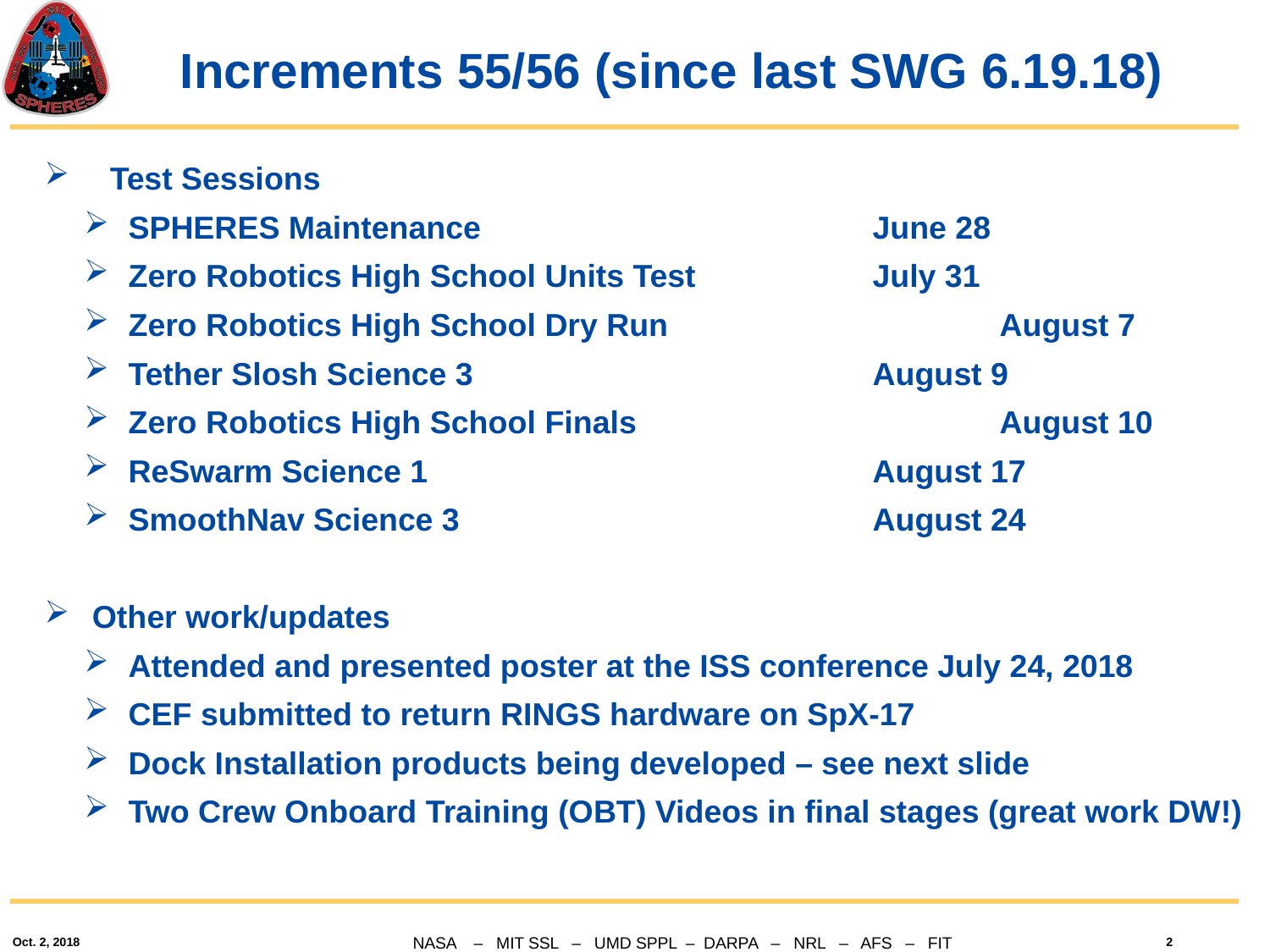

# Increments 55/56 (since last SWG 6.19.18)

  Test Sessions
  SPHERES Maintenance 				June 28
  Zero Robotics High School Units Test		July 31
  Zero Robotics High School Dry Run 			August 7
  Tether Slosh Science 3				August 9
  Zero Robotics High School Finals  			August 10
  ReSwarm Science 1				August 17
  SmoothNav Science 3				August 24

Other work/updates
  Attended and presented poster at the ISS conference July 24, 2018
  CEF submitted to return RINGS hardware on SpX-17
  Dock Installation products being developed – see next slide
  Two Crew Onboard Training (OBT) Videos in final stages (great work DW!)